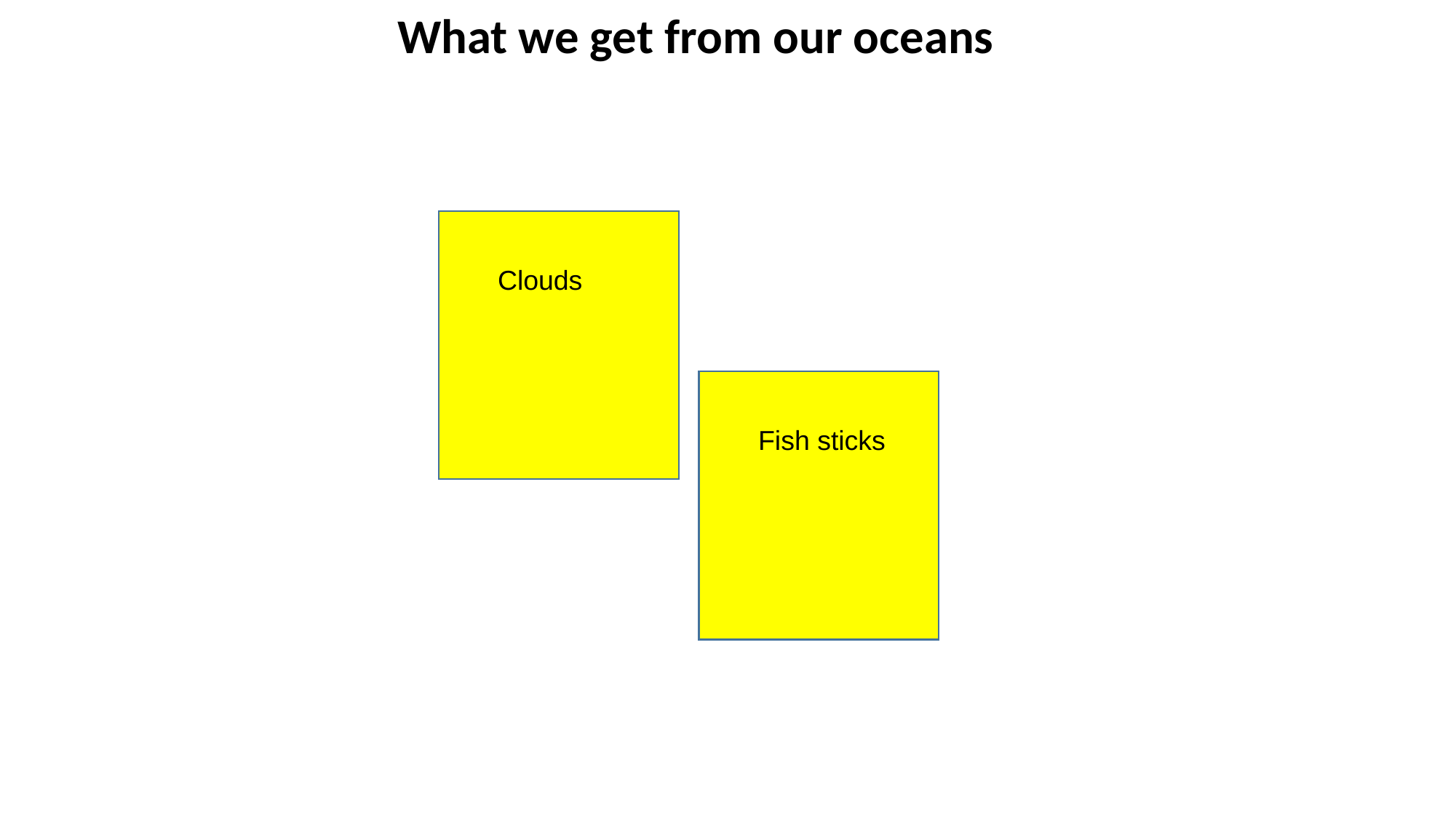

What we get from our oceans

Clouds

Fish sticks